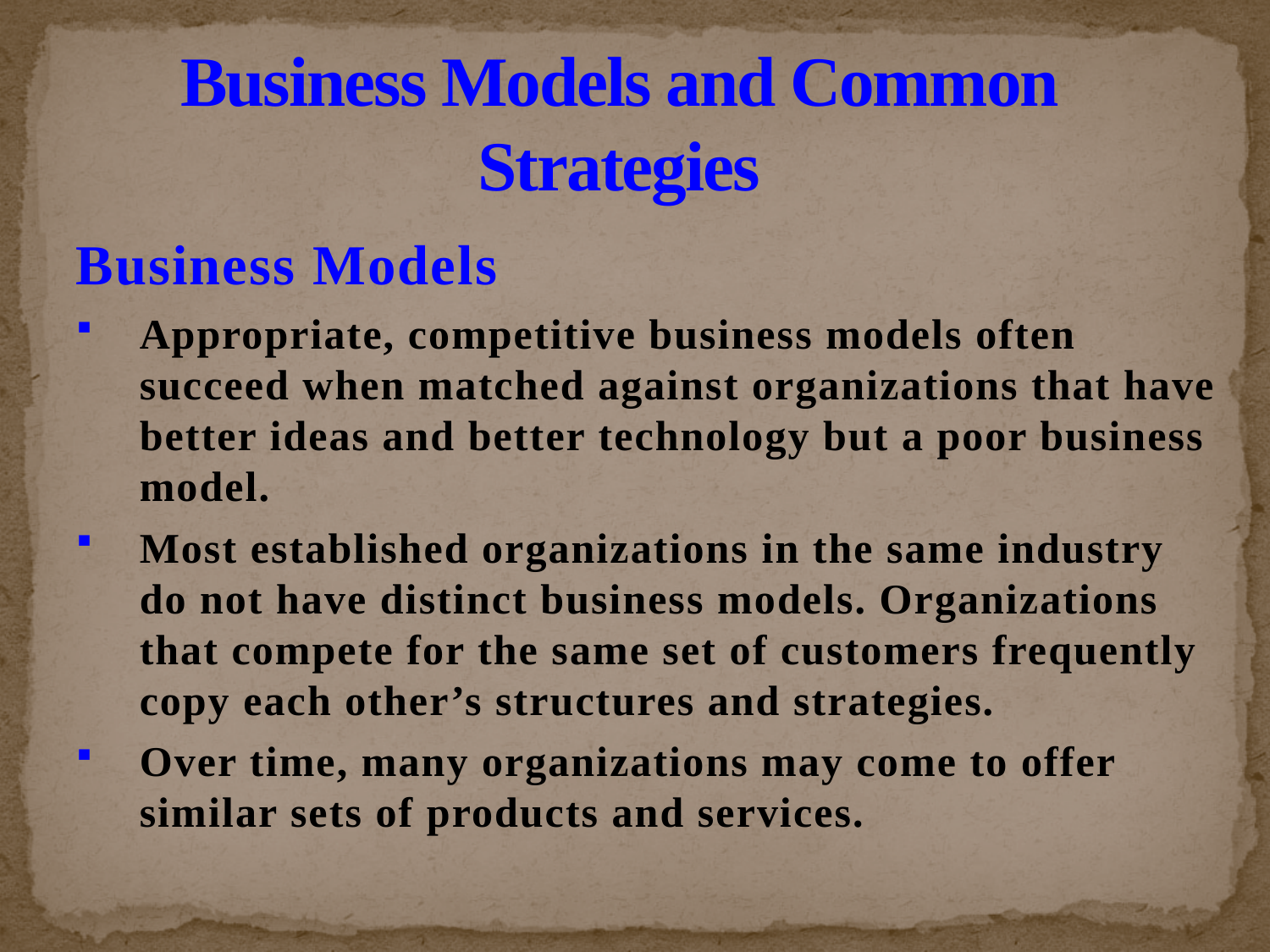

# Business Models and Common Strategies
Business Models
Appropriate, competitive business models often succeed when matched against organizations that have better ideas and better technology but a poor business model.
Most established organizations in the same industry do not have distinct business models. Organizations that compete for the same set of customers frequently copy each other’s structures and strategies.
Over time, many organizations may come to offer similar sets of products and services.